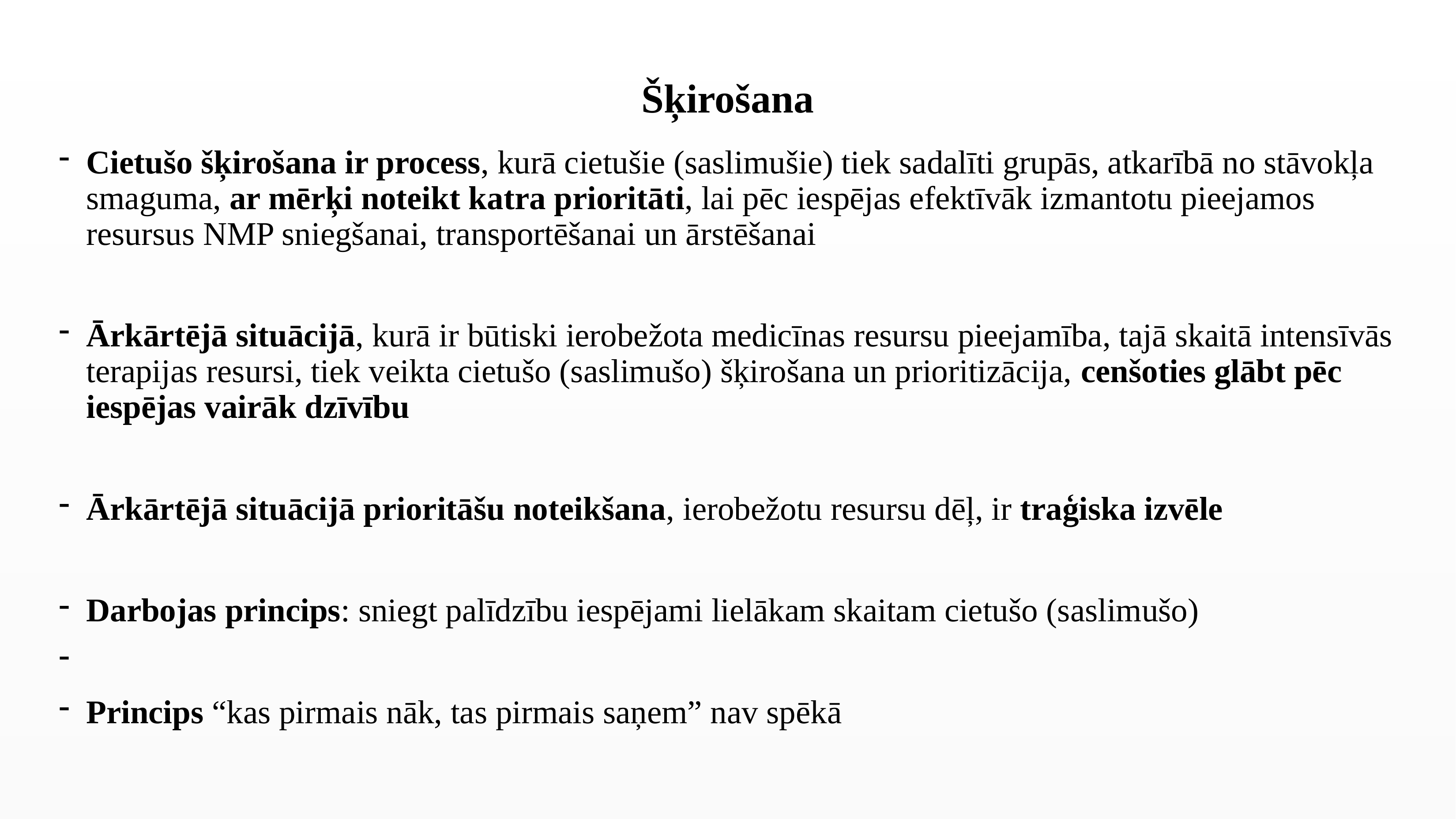

# Šķirošana
Cietušo šķirošana ir process, kurā cietušie (saslimušie) tiek sadalīti grupās, atkarībā no stāvokļa smaguma, ar mērķi noteikt katra prioritāti, lai pēc iespējas efektīvāk izmantotu pieejamos resursus NMP sniegšanai, transportēšanai un ārstēšanai

Ārkārtējā situācijā, kurā ir būtiski ierobežota medicīnas resursu pieejamība, tajā skaitā intensīvās terapijas resursi, tiek veikta cietušo (saslimušo) šķirošana un prioritizācija, cenšoties glābt pēc iespējas vairāk dzīvību

Ārkārtējā situācijā prioritāšu noteikšana, ierobežotu resursu dēļ, ir traģiska izvēle

Darbojas princips: sniegt palīdzību iespējami lielākam skaitam cietušo (saslimušo)

Princips “kas pirmais nāk, tas pirmais saņem” nav spēkā